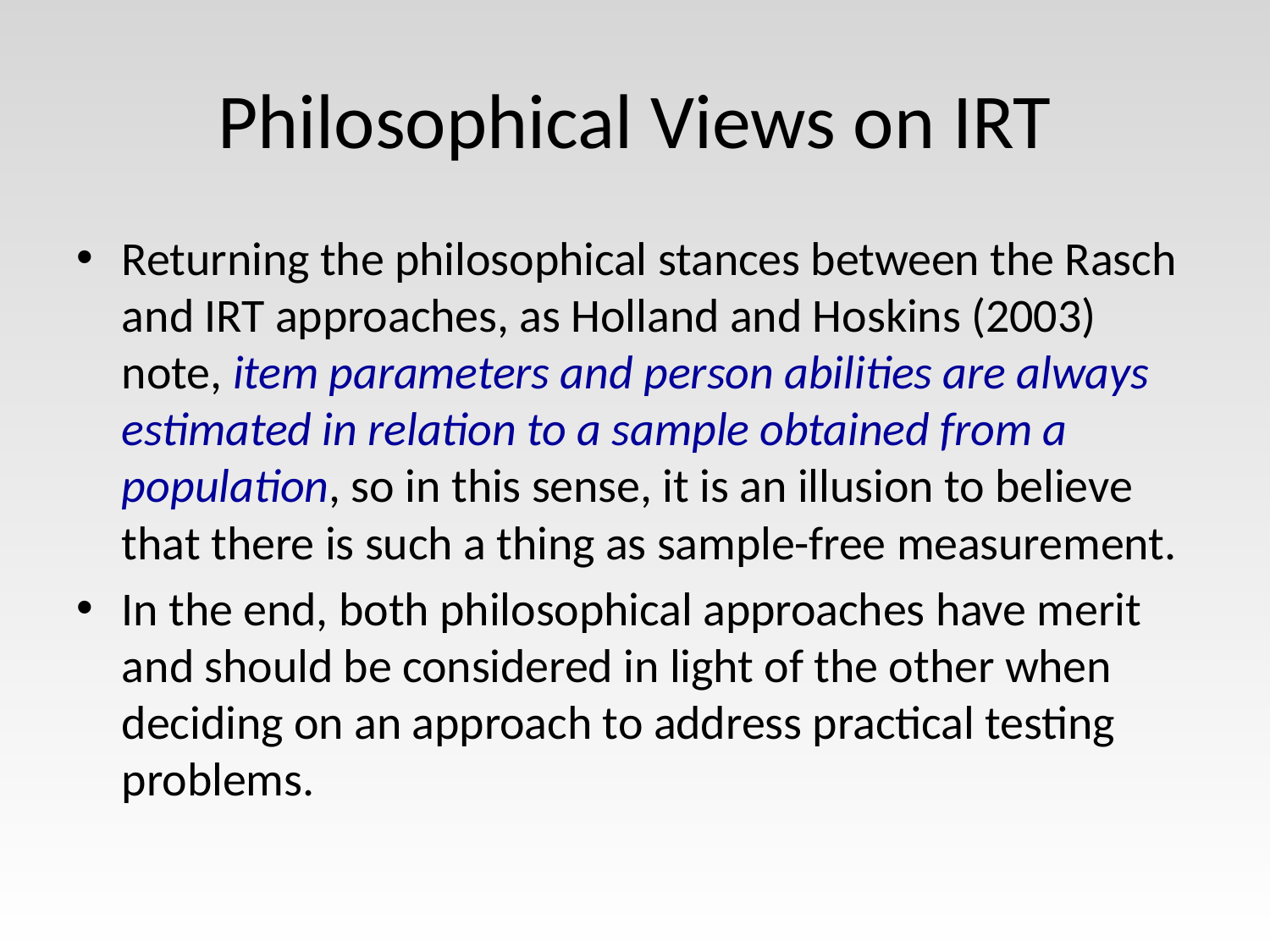

# Philosophical Views on IRT
Returning the philosophical stances between the Rasch and IRT approaches, as Holland and Hoskins (2003) note, item parameters and person abilities are always estimated in relation to a sample obtained from a population, so in this sense, it is an illusion to believe that there is such a thing as sample-free measurement.
In the end, both philosophical approaches have merit and should be considered in light of the other when deciding on an approach to address practical testing problems.